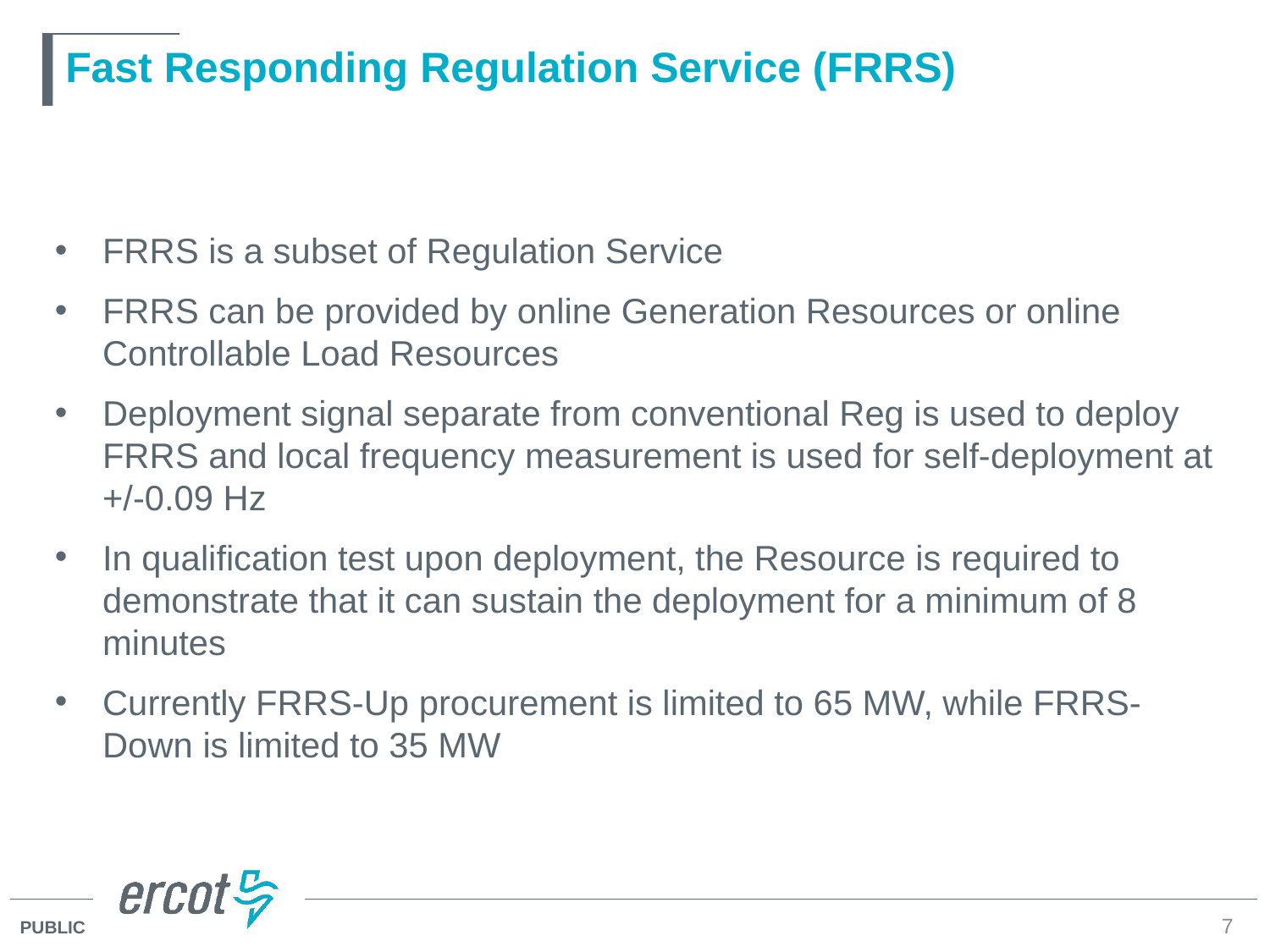

# Fast Responding Regulation Service (FRRS)
FRRS is a subset of Regulation Service
FRRS can be provided by online Generation Resources or online Controllable Load Resources
Deployment signal separate from conventional Reg is used to deploy FRRS and local frequency measurement is used for self-deployment at +/-0.09 Hz
In qualification test upon deployment, the Resource is required to demonstrate that it can sustain the deployment for a minimum of 8 minutes
Currently FRRS-Up procurement is limited to 65 MW, while FRRS-Down is limited to 35 MW

7